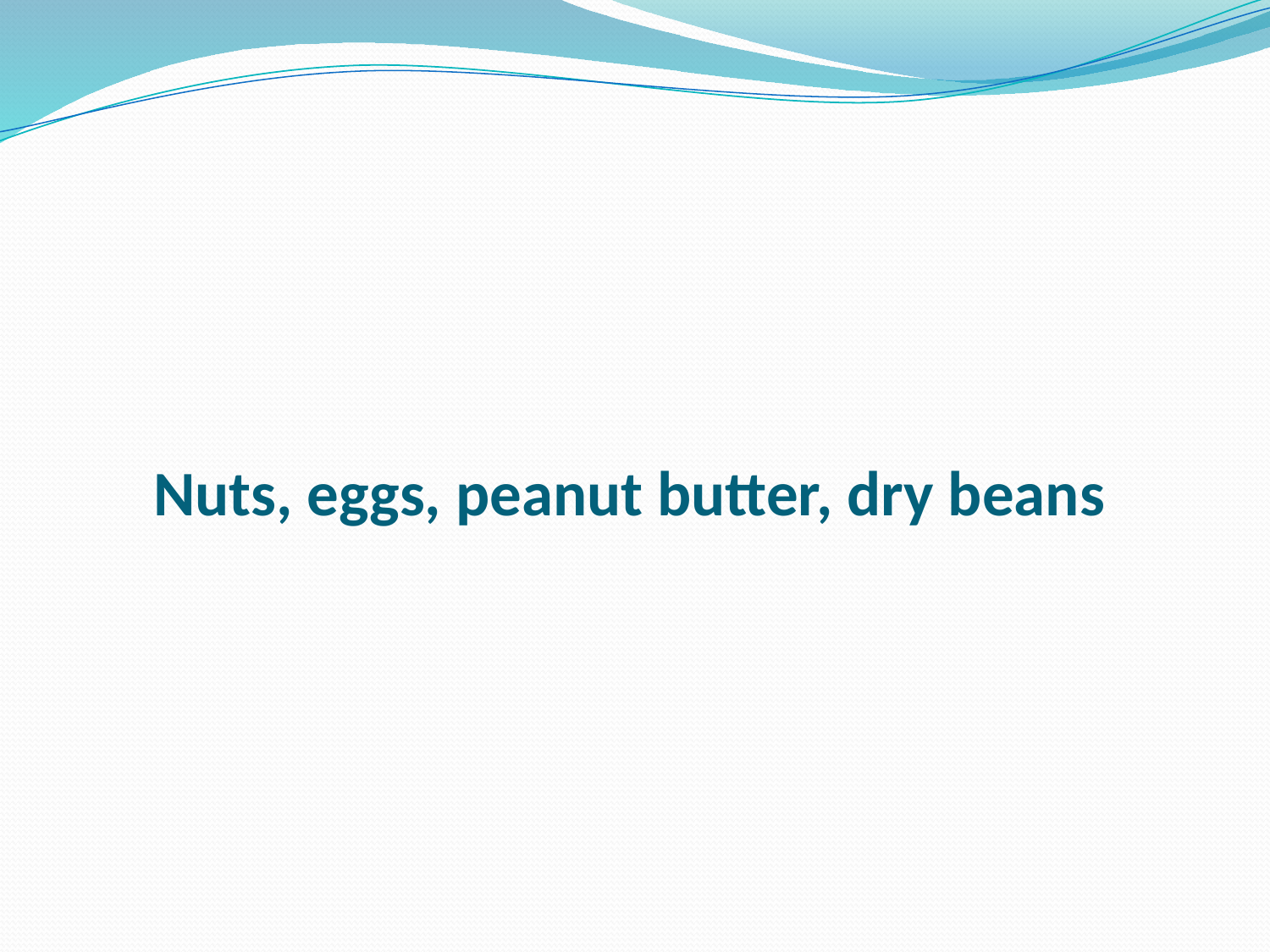

# Nuts, eggs, peanut butter, dry beans